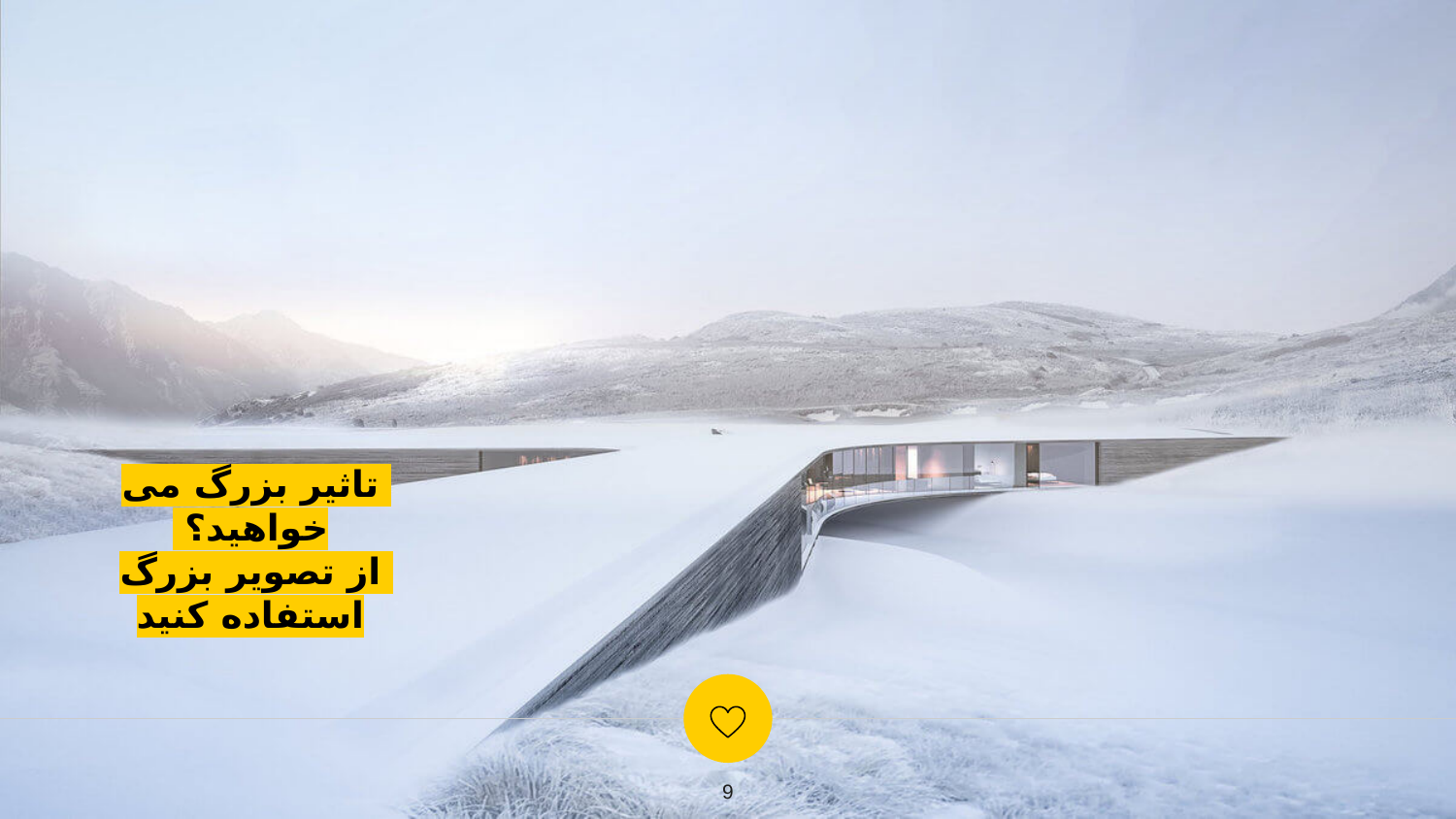

تاثیر بزرگ می خواهید؟
از تصویر بزرگ استفاده کنید

9